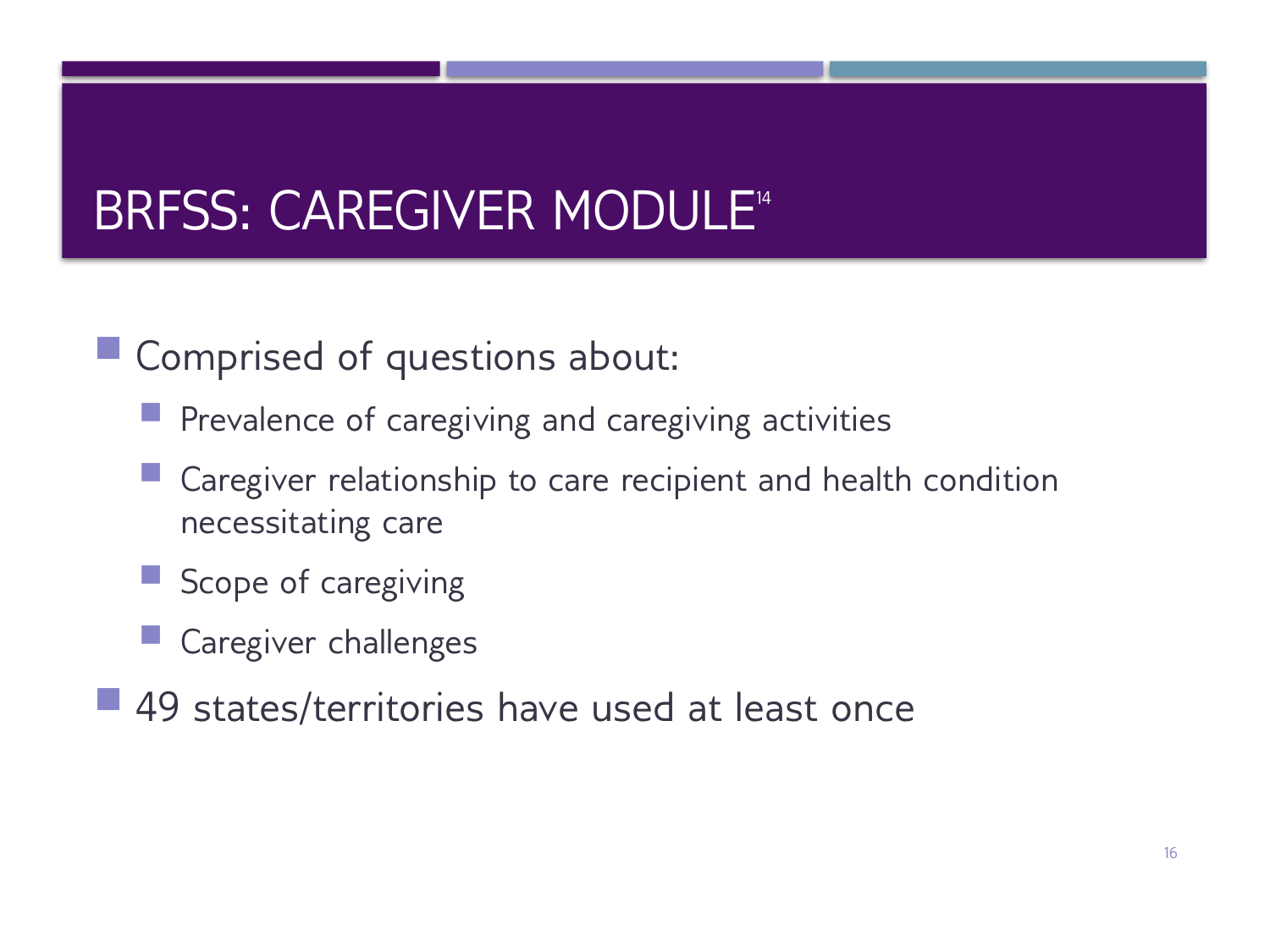

# BRFSS: CAREGIVER MODULE14
Comprised of questions about:
Prevalence of caregiving and caregiving activities
Caregiver relationship to care recipient and health condition necessitating care
Scope of caregiving
Caregiver challenges
49 states/territories have used at least once

16